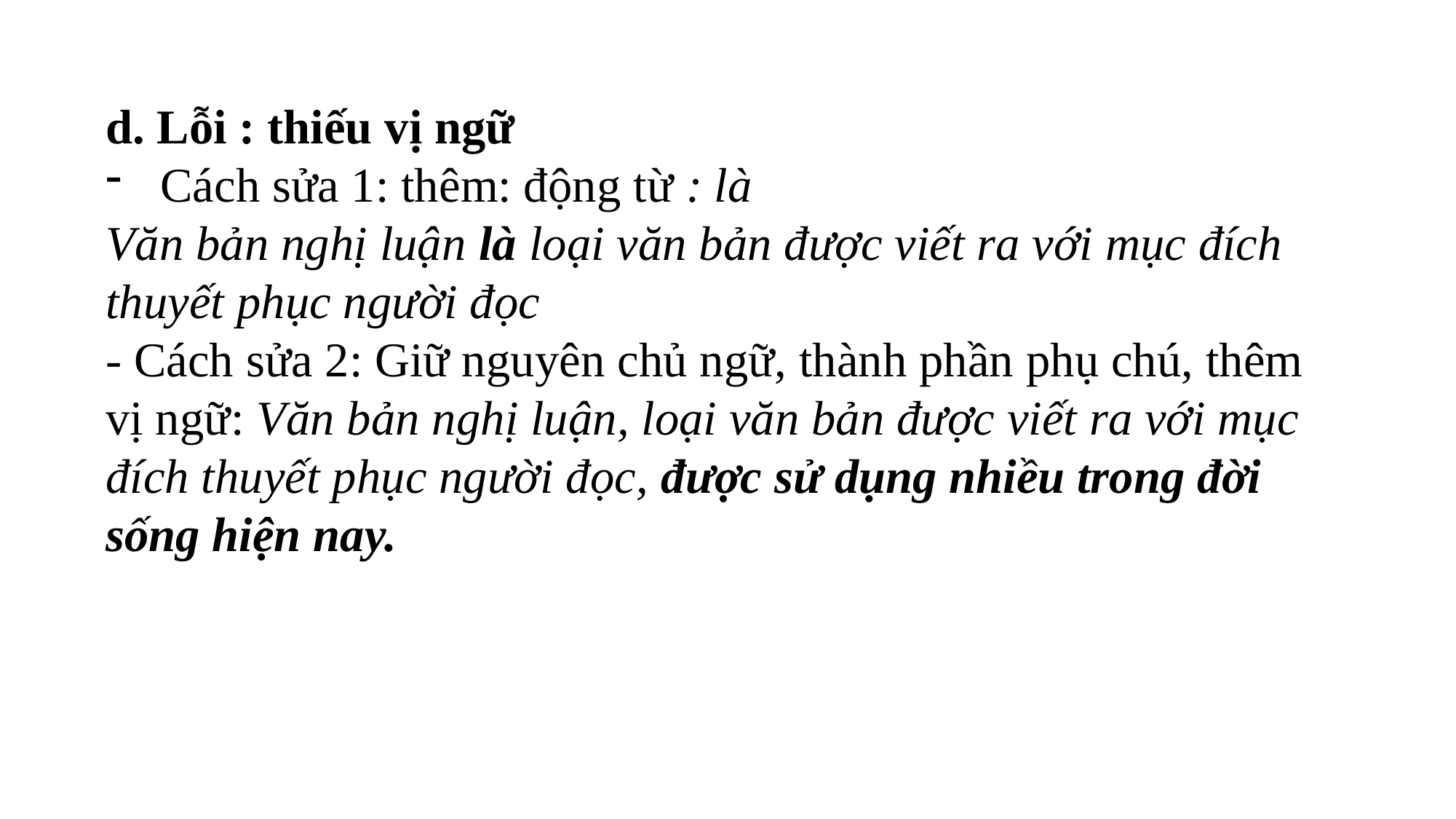

d. Lỗi : thiếu vị ngữ
Cách sửa 1: thêm: động từ : là
Văn bản nghị luận là loại văn bản được viết ra với mục đích thuyết phục người đọc
- Cách sửa 2: Giữ nguyên chủ ngữ, thành phần phụ chú, thêm vị ngữ: Văn bản nghị luận, loại văn bản được viết ra với mục đích thuyết phục người đọc, được sử dụng nhiều trong đời sống hiện nay.